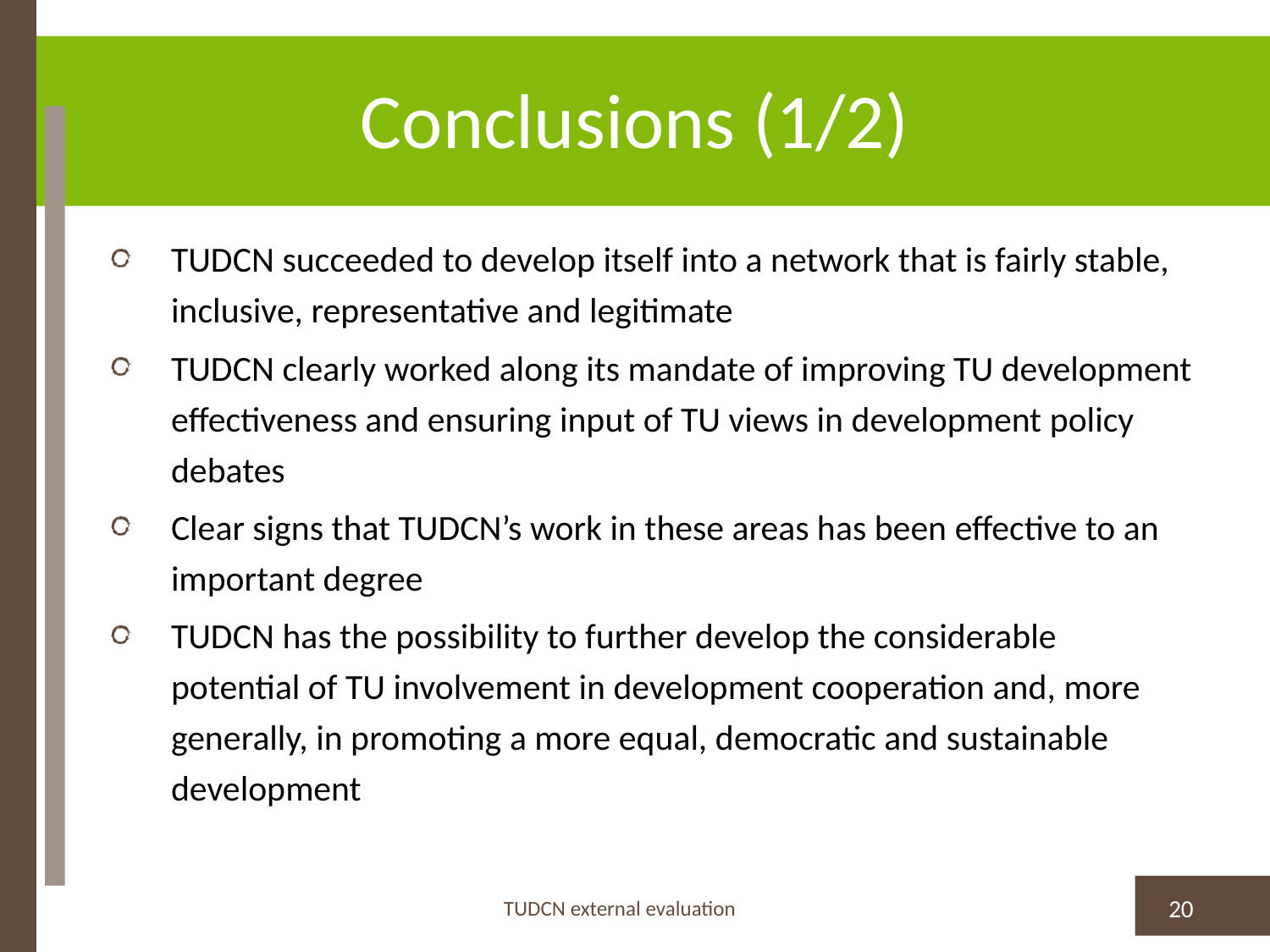

# Conclusions (1/2)
TUDCN succeeded to develop itself into a network that is fairly stable, inclusive, representative and legitimate
TUDCN clearly worked along its mandate of improving TU development effectiveness and ensuring input of TU views in development policy debates
Clear signs that TUDCN’s work in these areas has been effective to an important degree
TUDCN has the possibility to further develop the considerable potential of TU involvement in development cooperation and, more generally, in promoting a more equal, democratic and sustainable development

TUDCN external evaluation
20